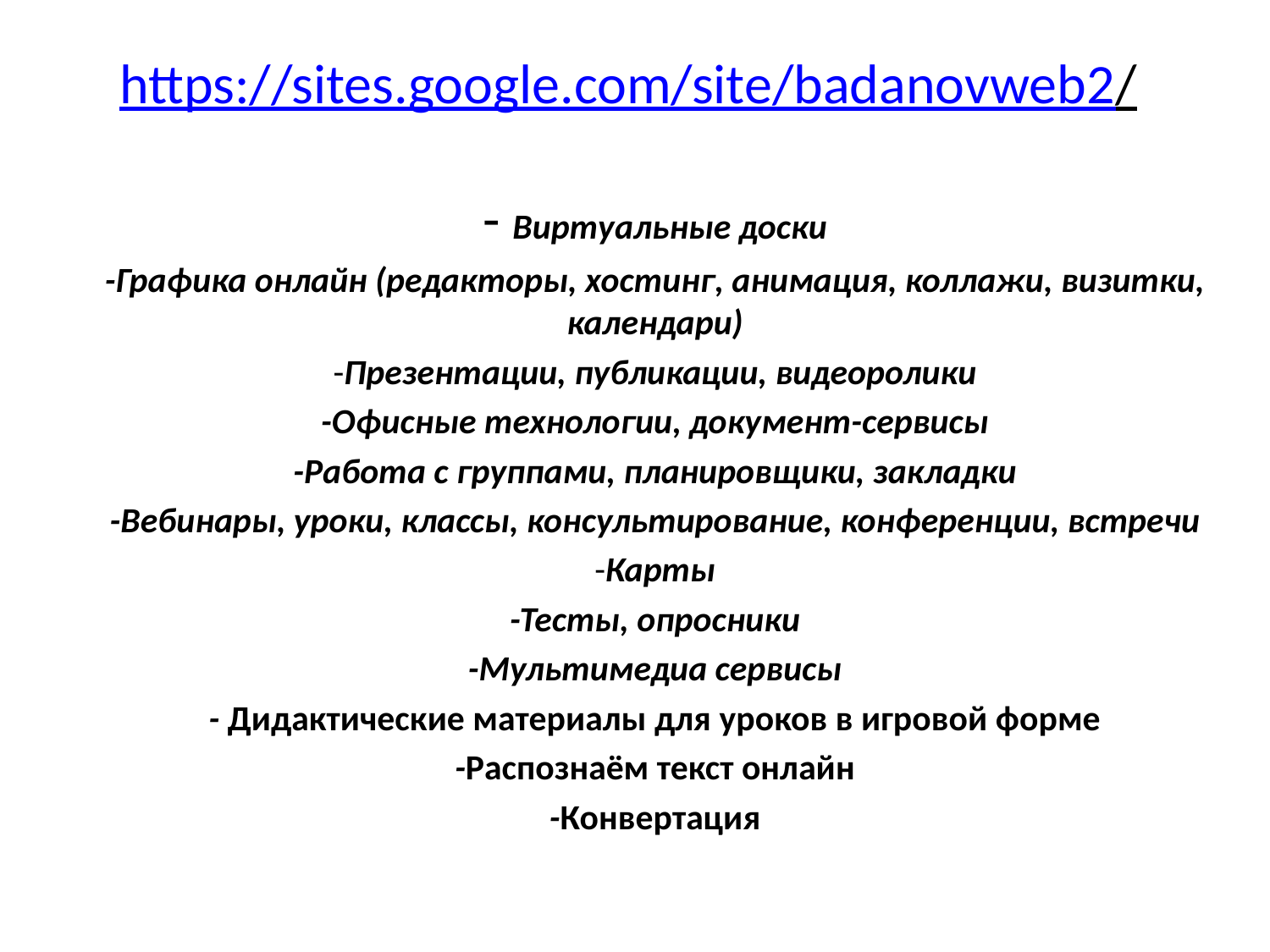

# https://sites.google.com/site/badanovweb2/
- Виртуальные доски
-Графика онлайн (редакторы, хостинг, анимация, коллажи, визитки, календари)
-Презентации, публикации, видеоролики
-Офисные технологии, документ-сервисы
-Работа с группами, планировщики, закладки
-Вебинары, уроки, классы, консультирование, конференции, встречи
-Карты
-Тесты, опросники
-Мультимедиа сервисы
- Дидактические материалы для уроков в игровой форме
-Распознаём текст онлайн
-Конвертация